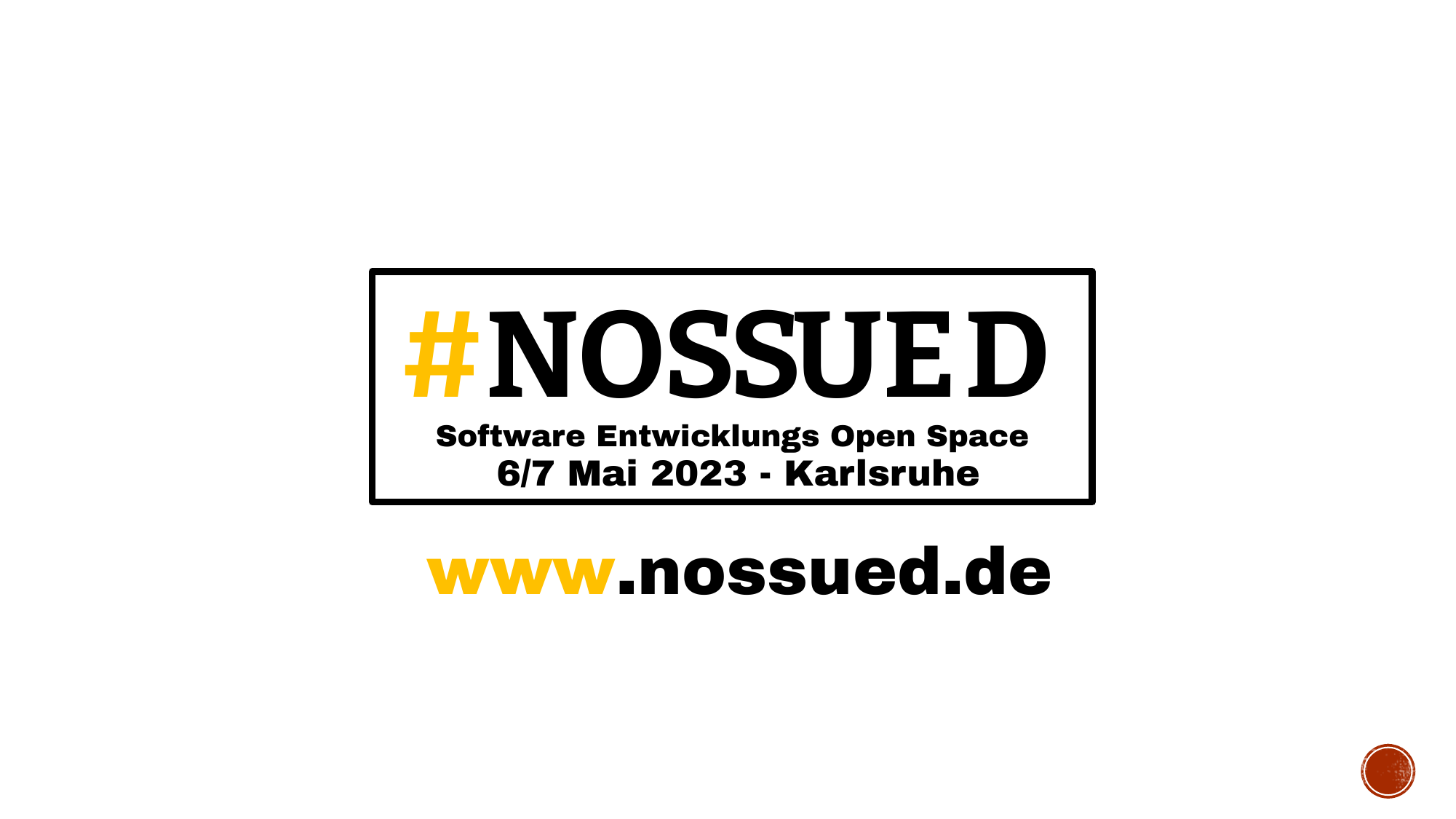

#
N
O
S
S
U
E
D

Software Entwicklungs Open Space
6/7 Mai 2023 - Karlsruhe
www.nossued.de